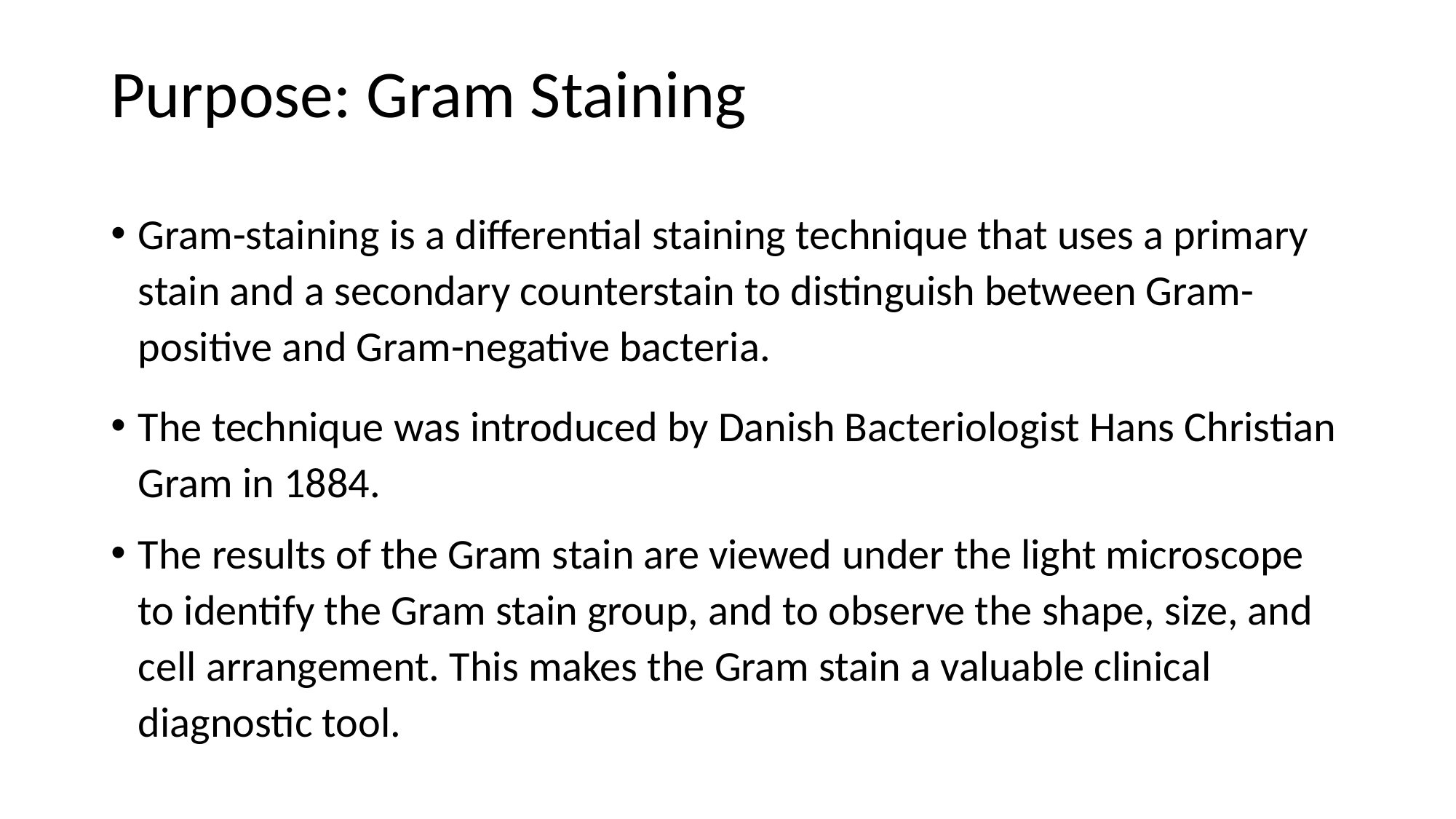

# Purpose: Gram Staining
Gram-staining is a differential staining technique that uses a primary stain and a secondary counterstain to distinguish between Gram-positive and Gram-negative bacteria.
The technique was introduced by Danish Bacteriologist Hans Christian Gram in 1884.
The results of the Gram stain are viewed under the light microscope to identify the Gram stain group, and to observe the shape, size, and cell arrangement. This makes the Gram stain a valuable clinical diagnostic tool.